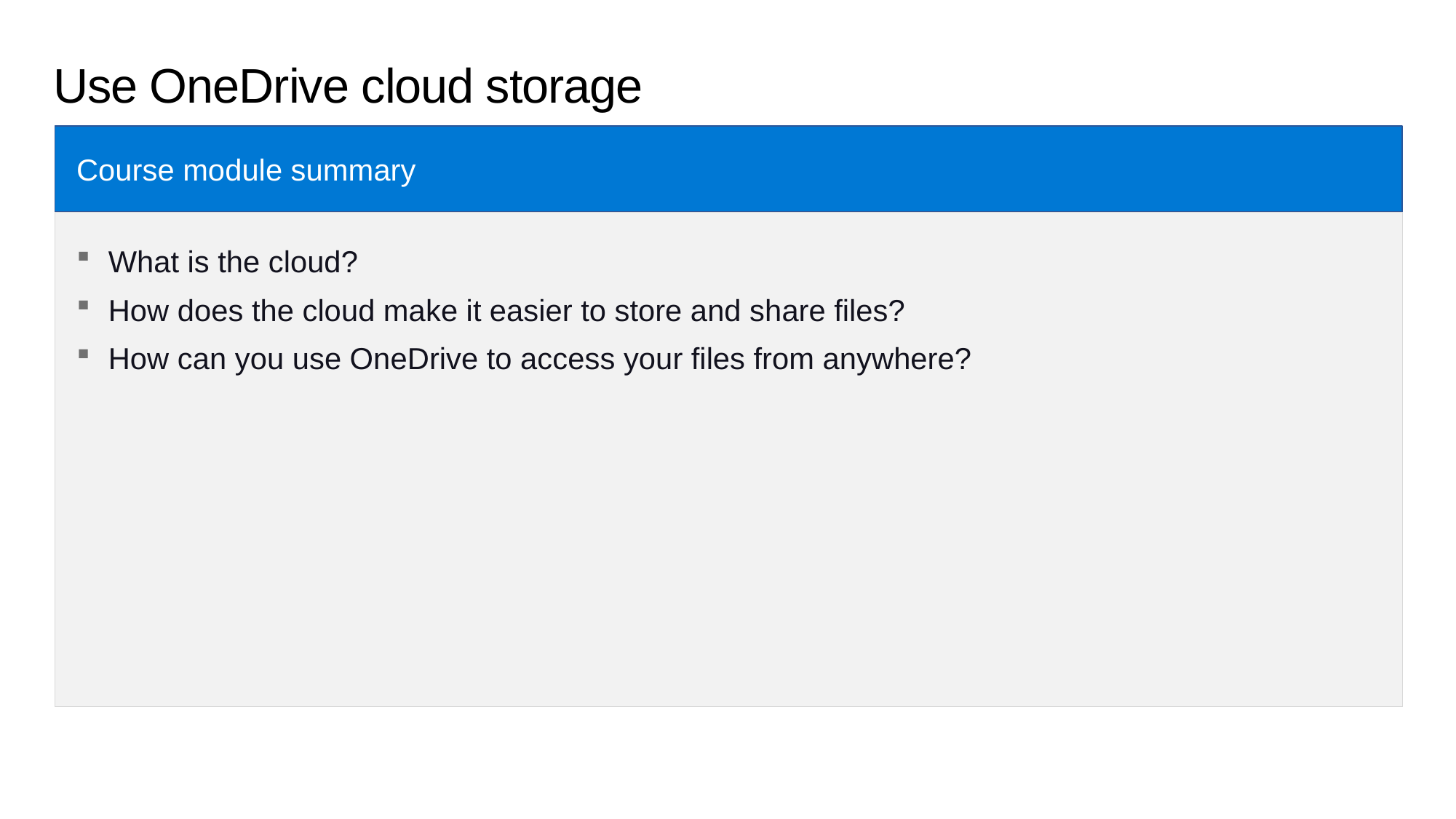

Use OneDrive cloud storage
Course module summary
What is the cloud?
How does the cloud make it easier to store and share files?
How can you use OneDrive to access your files from anywhere?